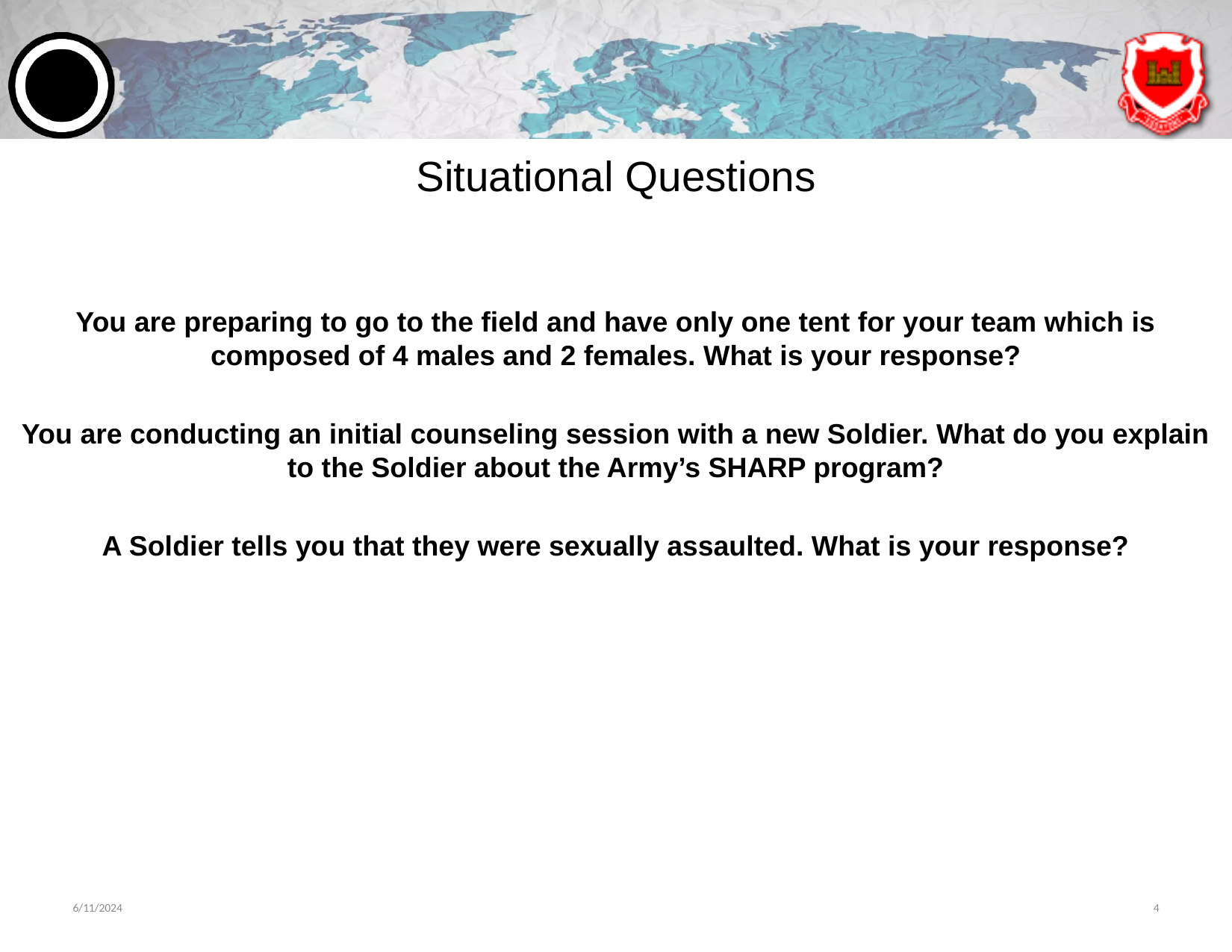

# Situational Questions
You are preparing to go to the field and have only one tent for your team which is composed of 4 males and 2 females. What is your response?

You are conducting an initial counseling session with a new Soldier. What do you explain to the Soldier about the Army’s SHARP program?

A Soldier tells you that they were sexually assaulted. What is your response?
6/11/2024
4